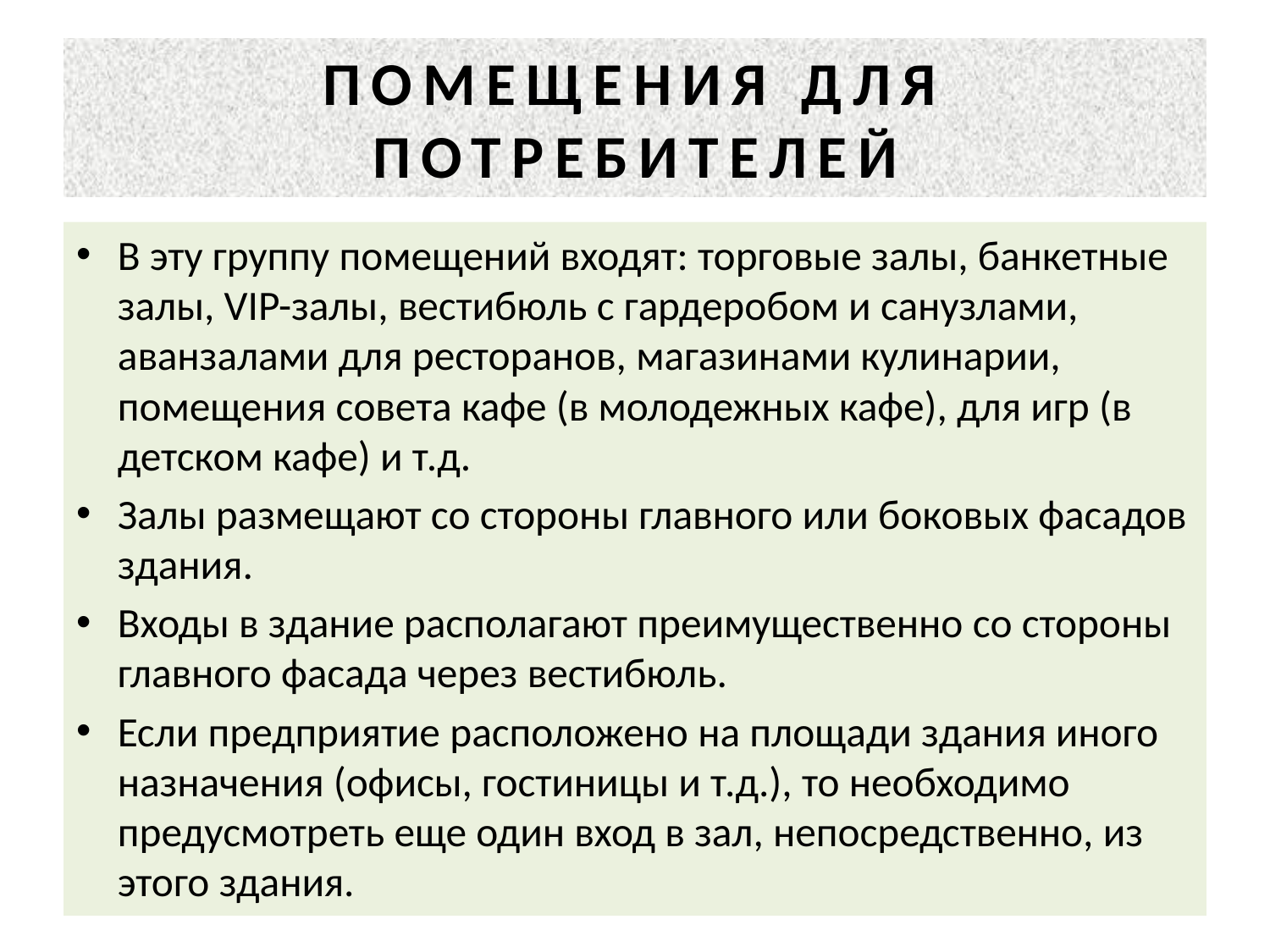

# ПОМЕЩЕНИЯ ДЛЯ ПОТРЕБИТЕЛЕЙ
В эту группу помещений входят: торговые залы, банкетные залы, VIP-залы, вестибюль с гардеробом и санузлами, аванзалами для ресторанов, магазинами кулинарии, помещения совета кафе (в молодежных кафе), для игр (в детском кафе) и т.д.
Залы размещают со стороны главного или боковых фасадов здания.
Входы в здание располагают преимущественно со стороны главного фасада через вестибюль.
Если предприятие расположено на площади здания иного назначения (офисы, гостиницы и т.д.), то необходимо предусмотреть еще один вход в зал, непосредственно, из этого здания.